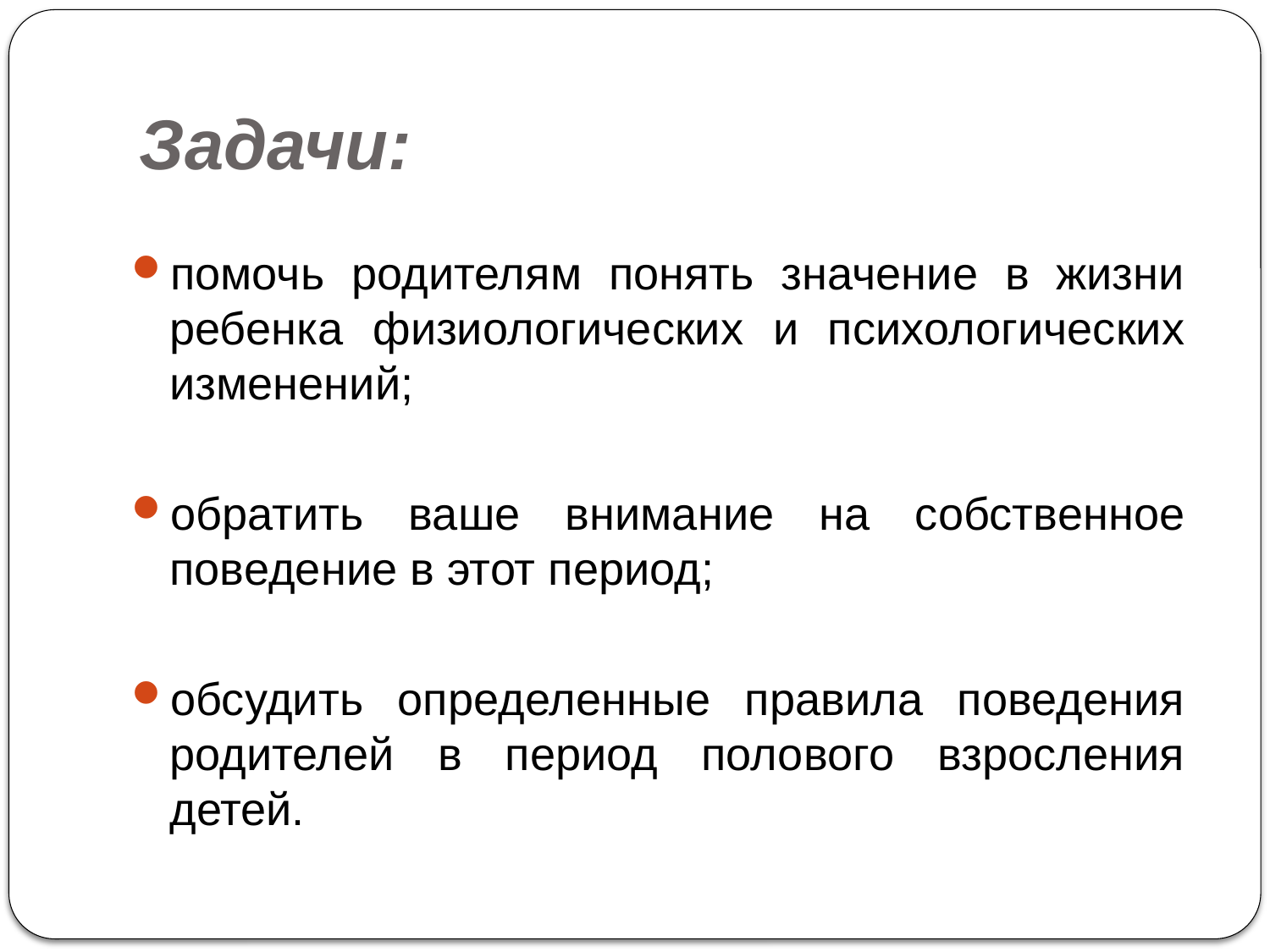

# Задачи:
помочь родителям понять значение в жизни ребенка физиологических и психологических изменений;

обратить ваше внимание на собственное поведение в этот период;

обсудить определенные правила поведения родителей в период полового взросления детей.